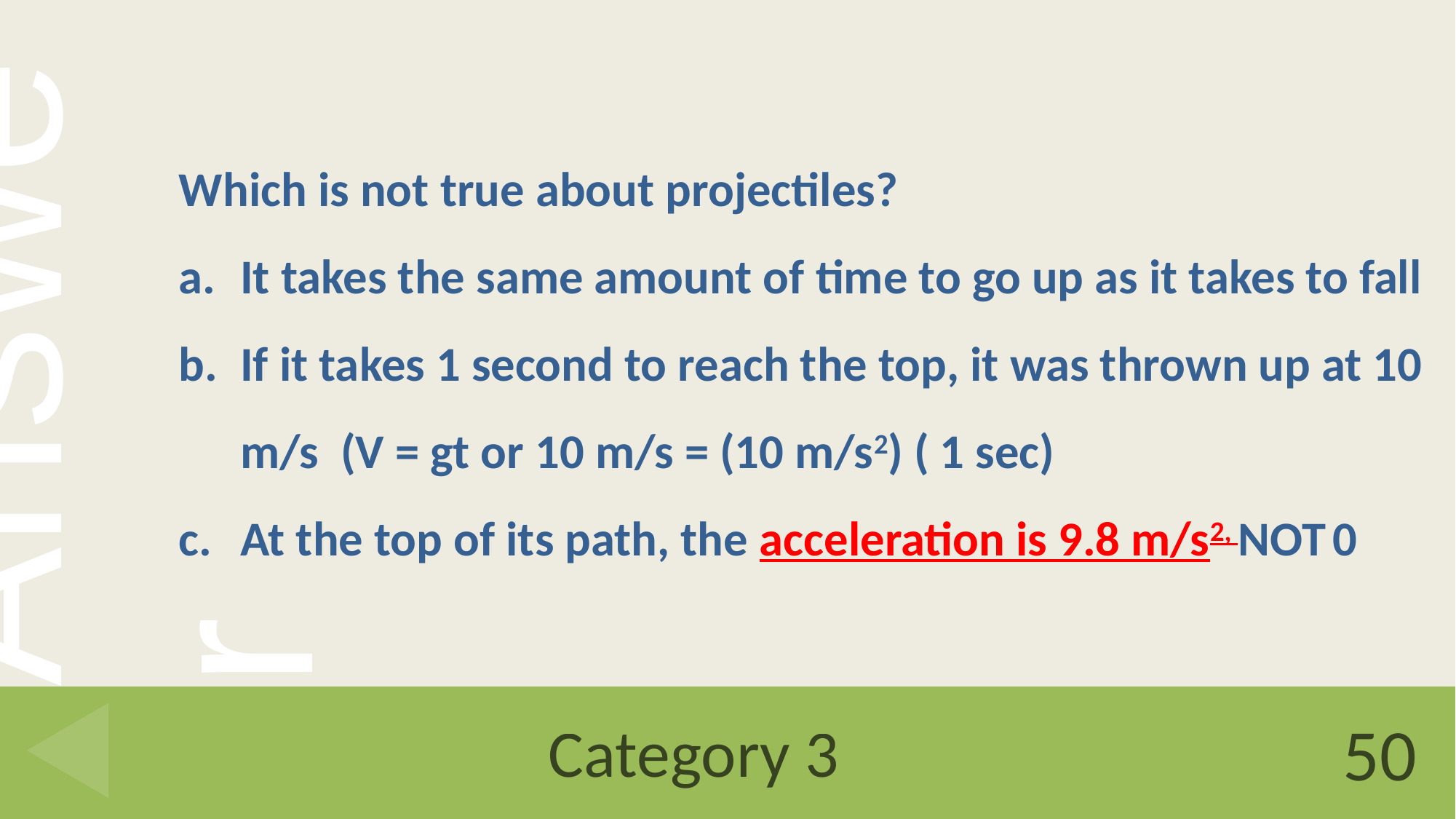

Which is not true about projectiles?
It takes the same amount of time to go up as it takes to fall
If it takes 1 second to reach the top, it was thrown up at 10 m/s  (V = gt or 10 m/s = (10 m/s2) ( 1 sec)
At the top of its path, the acceleration is 9.8 m/s2, NOT 0
# Category 3
50